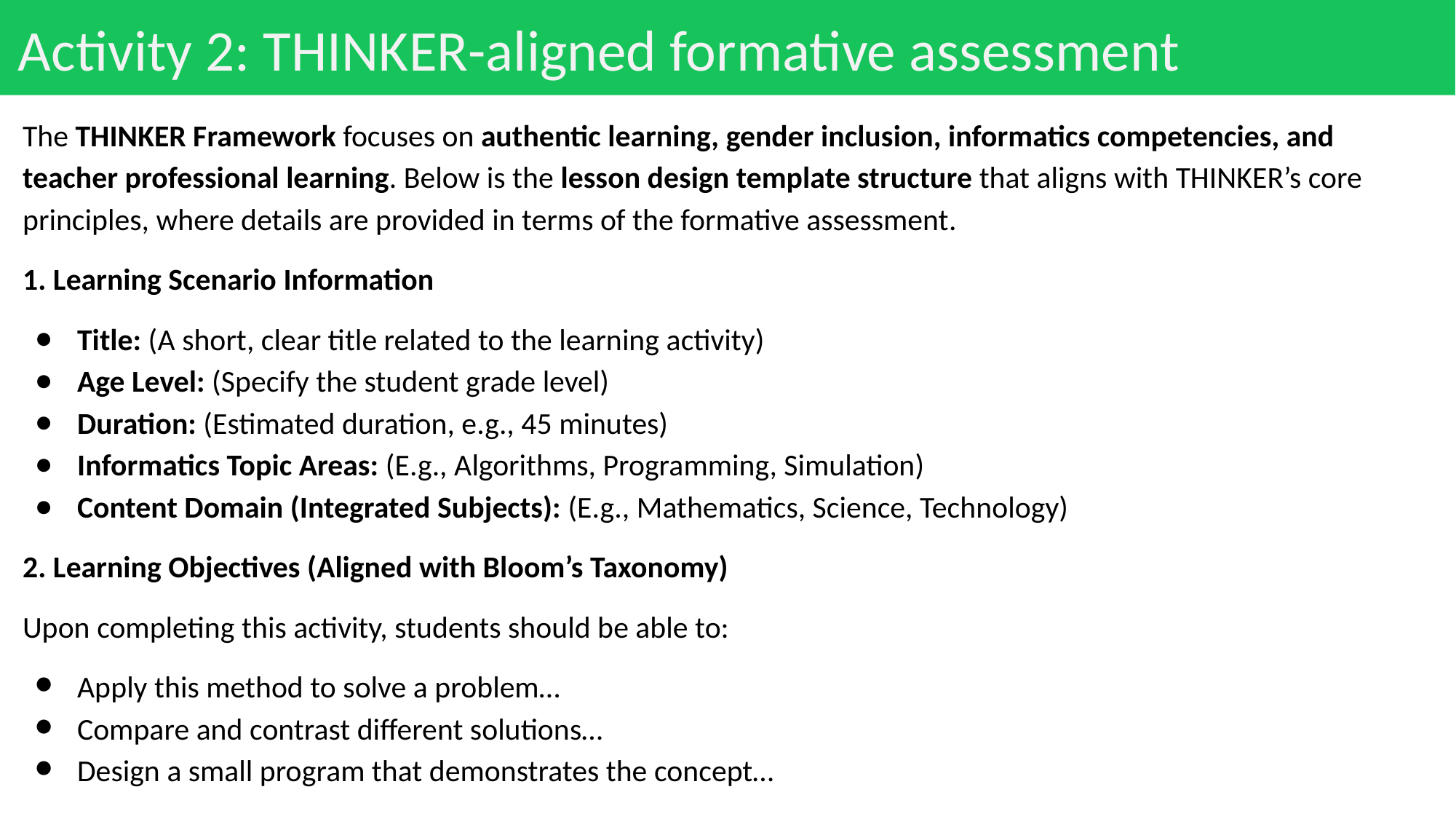

# Activity 2: THINKER-aligned formative assessment
The THINKER Framework focuses on authentic learning, gender inclusion, informatics competencies, and teacher professional learning. Below is the lesson design template structure that aligns with THINKER’s core principles, where details are provided in terms of the formative assessment​.
1. Learning Scenario Information
Title: (A short, clear title related to the learning activity)
Age Level: (Specify the student grade level)
Duration: (Estimated duration, e.g., 45 minutes)
Informatics Topic Areas: (E.g., Algorithms, Programming, Simulation)
Content Domain (Integrated Subjects): (E.g., Mathematics, Science, Technology)
2. Learning Objectives (Aligned with Bloom’s Taxonomy)
Upon completing this activity, students should be able to:
Apply this method to solve a problem…
Compare and contrast different solutions…
Design a small program that demonstrates the concept…